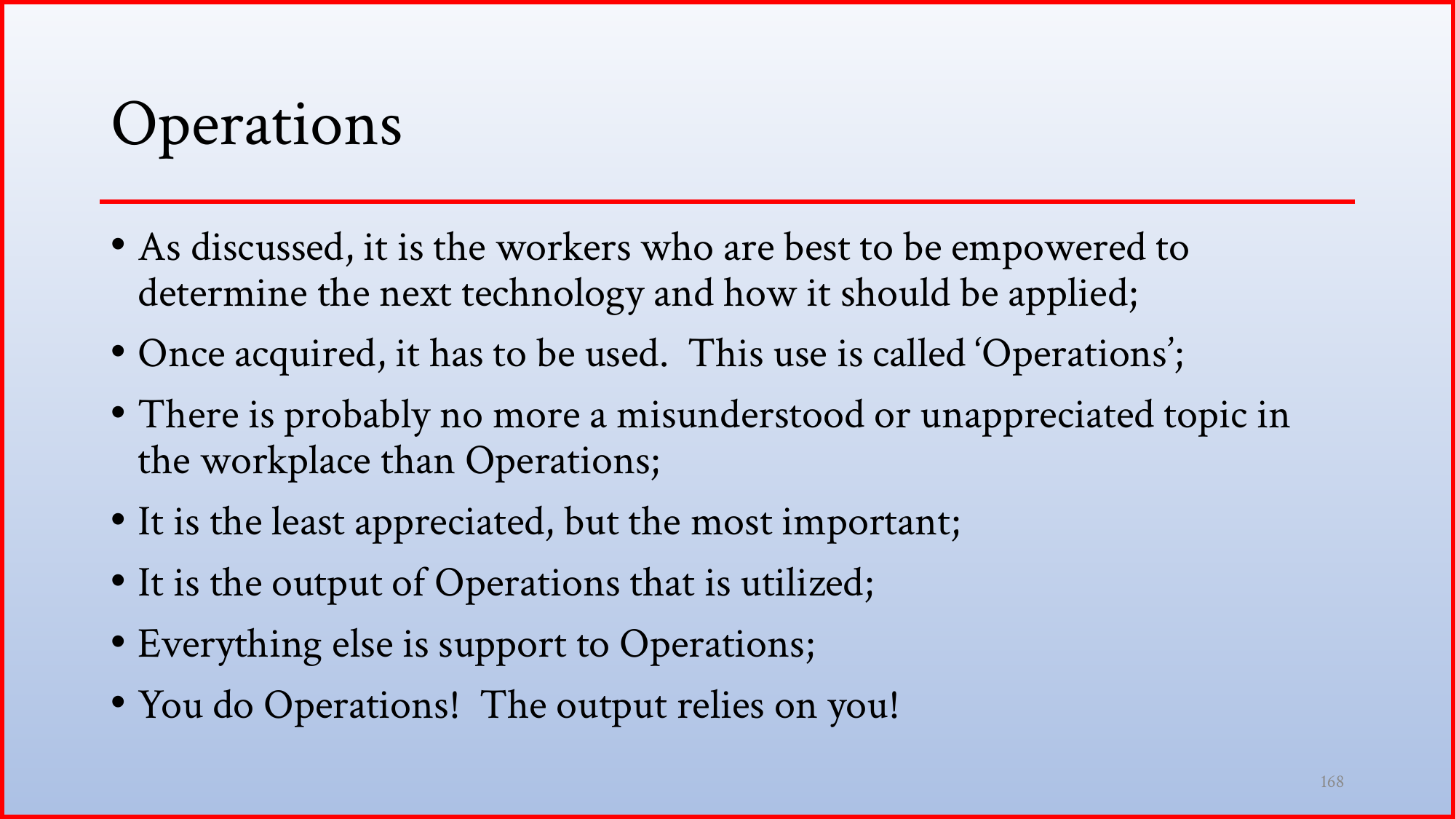

# Operations
As discussed, it is the workers who are best to be empowered to determine the next technology and how it should be applied;
Once acquired, it has to be used.  This use is called ‘Operations’;
There is probably no more a misunderstood or unappreciated topic in the workplace than Operations;
It is the least appreciated, but the most important;
It is the output of Operations that is utilized;
Everything else is support to Operations;
You do Operations!  The output relies on you!
168